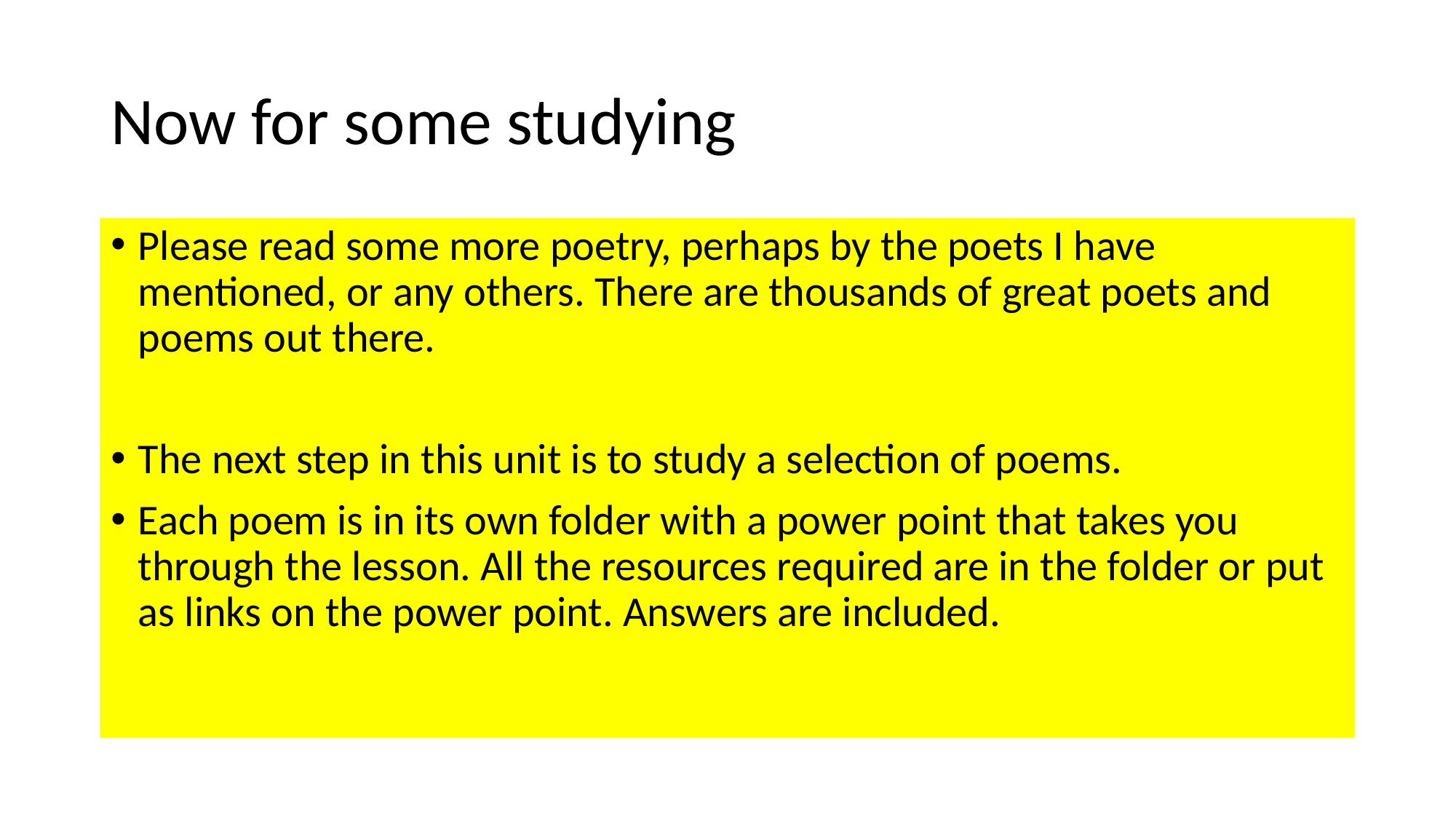

# Now for some studying
Please read some more poetry, perhaps by the poets I have mentioned, or any others. There are thousands of great poets and poems out there.

The next step in this unit is to study a selection of poems.
Each poem is in its own folder with a power point that takes you through the lesson. All the resources required are in the folder or put as links on the power point. Answers are included.